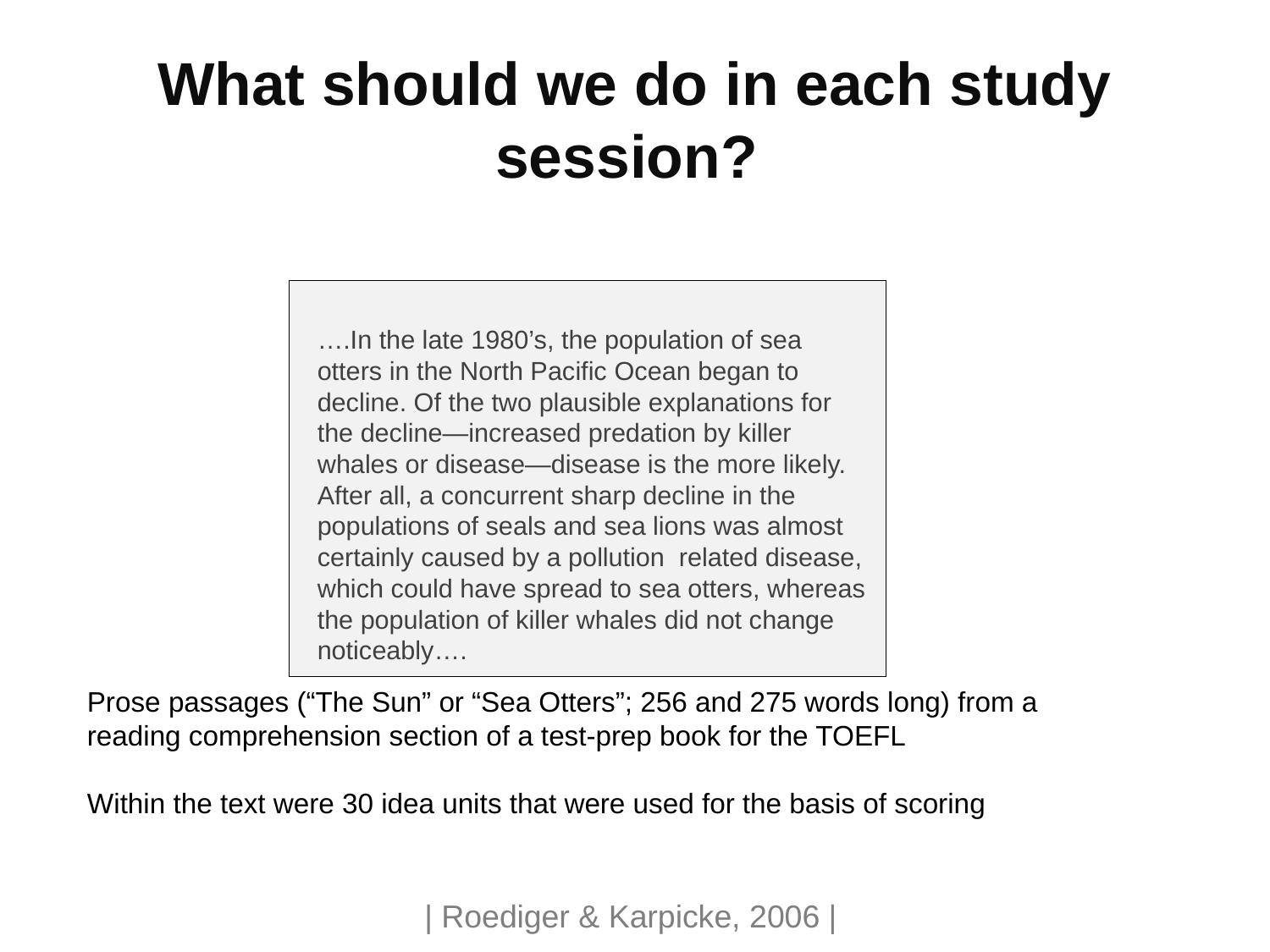

# What should we do in each study session?

….In the late 1980’s, the population of sea otters in the North Pacific Ocean began to decline. Of the two plausible explanations for the decline—increased predation by killer whales or disease—disease is the more likely. After all, a concurrent sharp decline in the populations of seals and sea lions was almost certainly caused by a pollution  related disease, which could have spread to sea otters, whereas the population of killer whales did not change noticeably….
Prose passages (“The Sun” or “Sea Otters”; 256 and 275 words long) from a reading comprehension section of a test-prep book for the TOEFL

Within the text were 30 idea units that were used for the basis of scoring
| Roediger & Karpicke, 2006 |